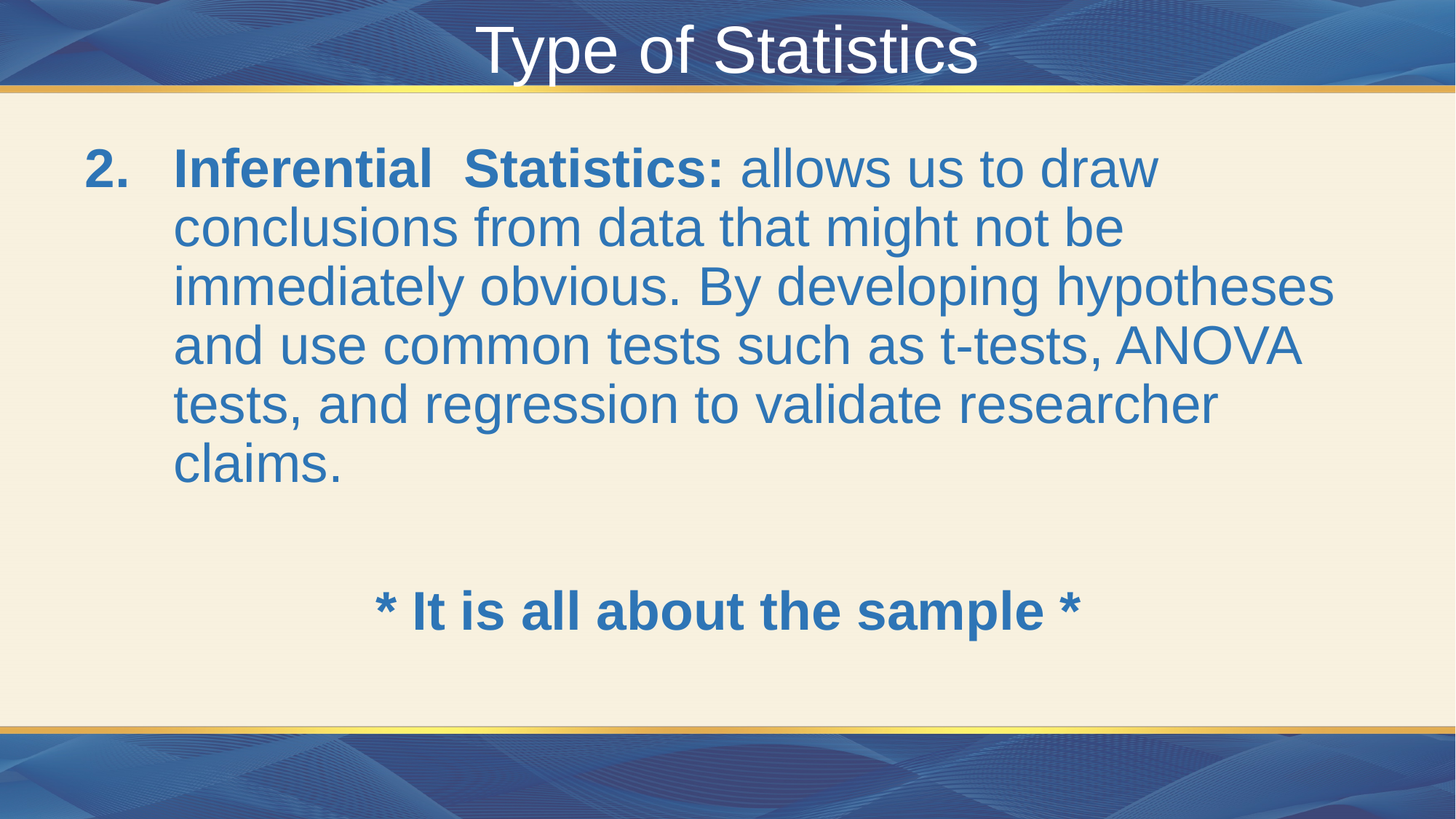

# Type of Statistics
Inferential  Statistics: allows us to draw conclusions from data that might not be immediately obvious. By developing hypotheses and use common tests such as t-tests, ANOVA tests, and regression to validate researcher claims.

* It is all about the sample *